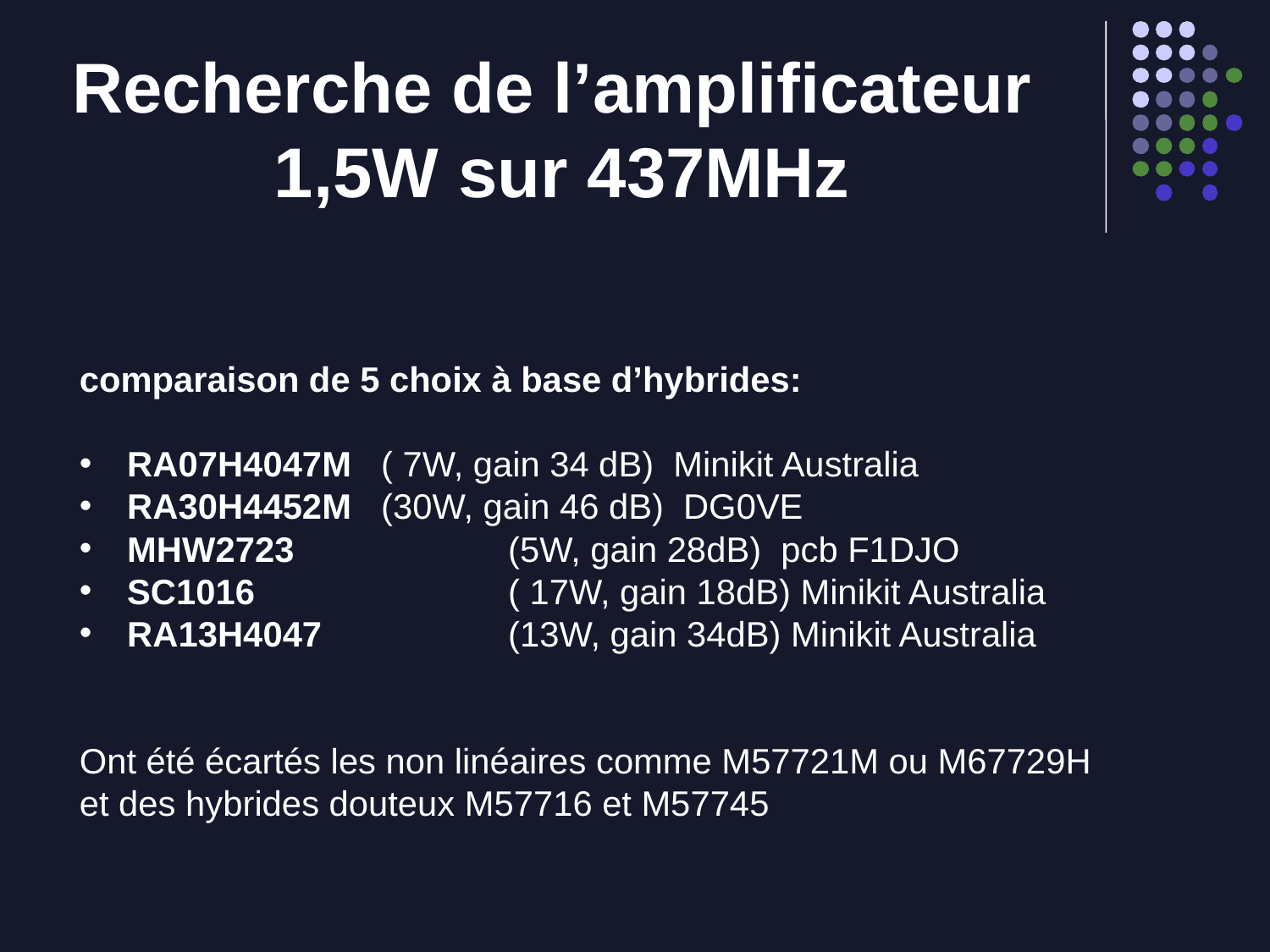

Recherche de l’amplificateur
1,5W sur 437MHz
comparaison de 5 choix à base d’hybrides:

RA07H4047M	( 7W, gain 34 dB)  Minikit Australia
RA30H4452M	(30W, gain 46 dB)  DG0VE
MHW2723		(5W, gain 28dB)  pcb F1DJO
SC1016		( 17W, gain 18dB) Minikit Australia
RA13H4047		(13W, gain 34dB) Minikit Australia

Ont été écartés les non linéaires comme M57721M ou M67729H et des hybrides douteux M57716 et M57745